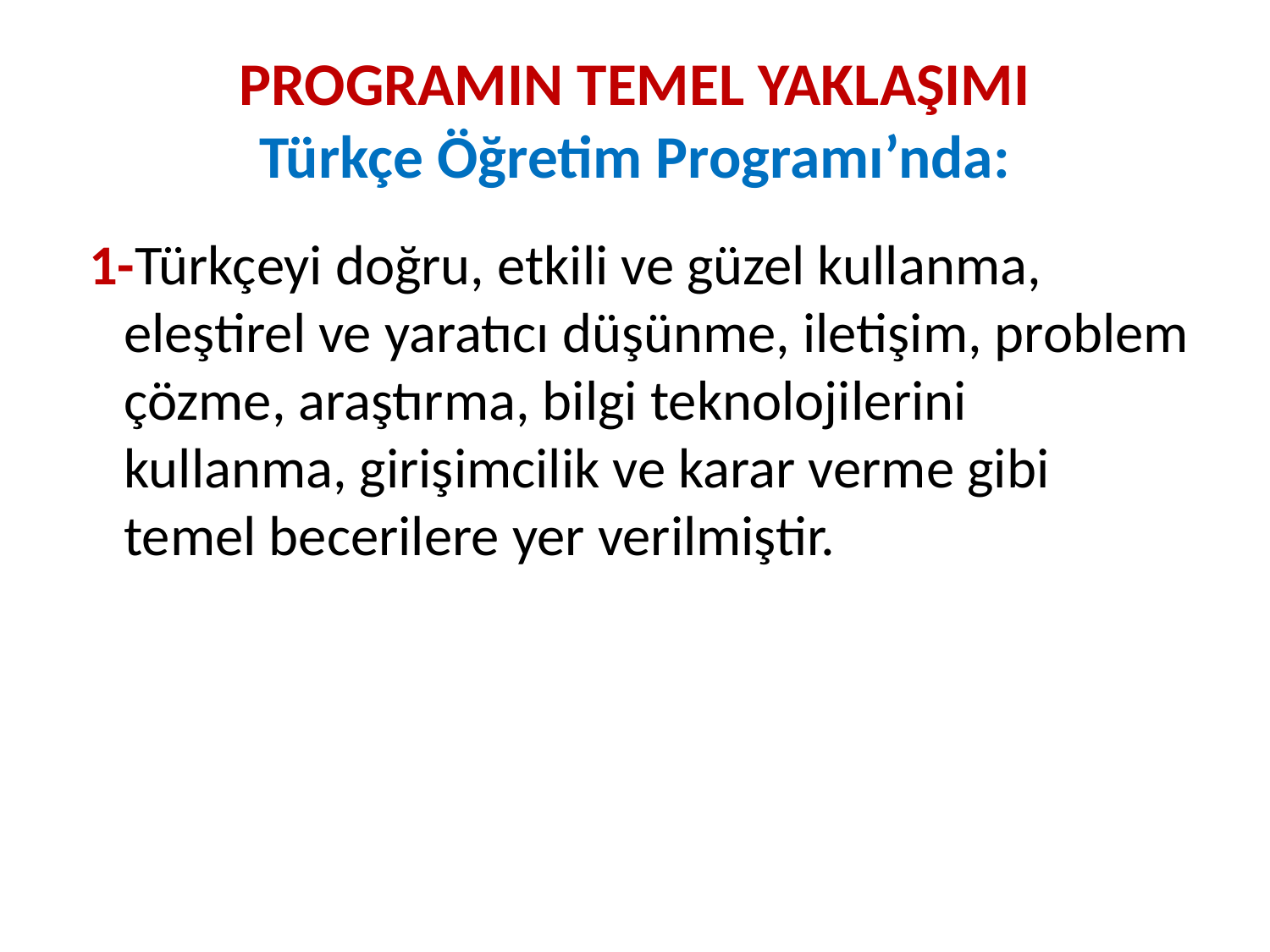

# PROGRAMIN TEMEL YAKLAŞIMI Türkçe Öğretim Programı’nda:
 1-Türkçeyi doğru, etkili ve güzel kullanma, eleştirel ve yaratıcı düşünme, iletişim, problem çözme, araştırma, bilgi teknolojilerini kullanma, girişimcilik ve karar verme gibi temel becerilere yer verilmiştir.